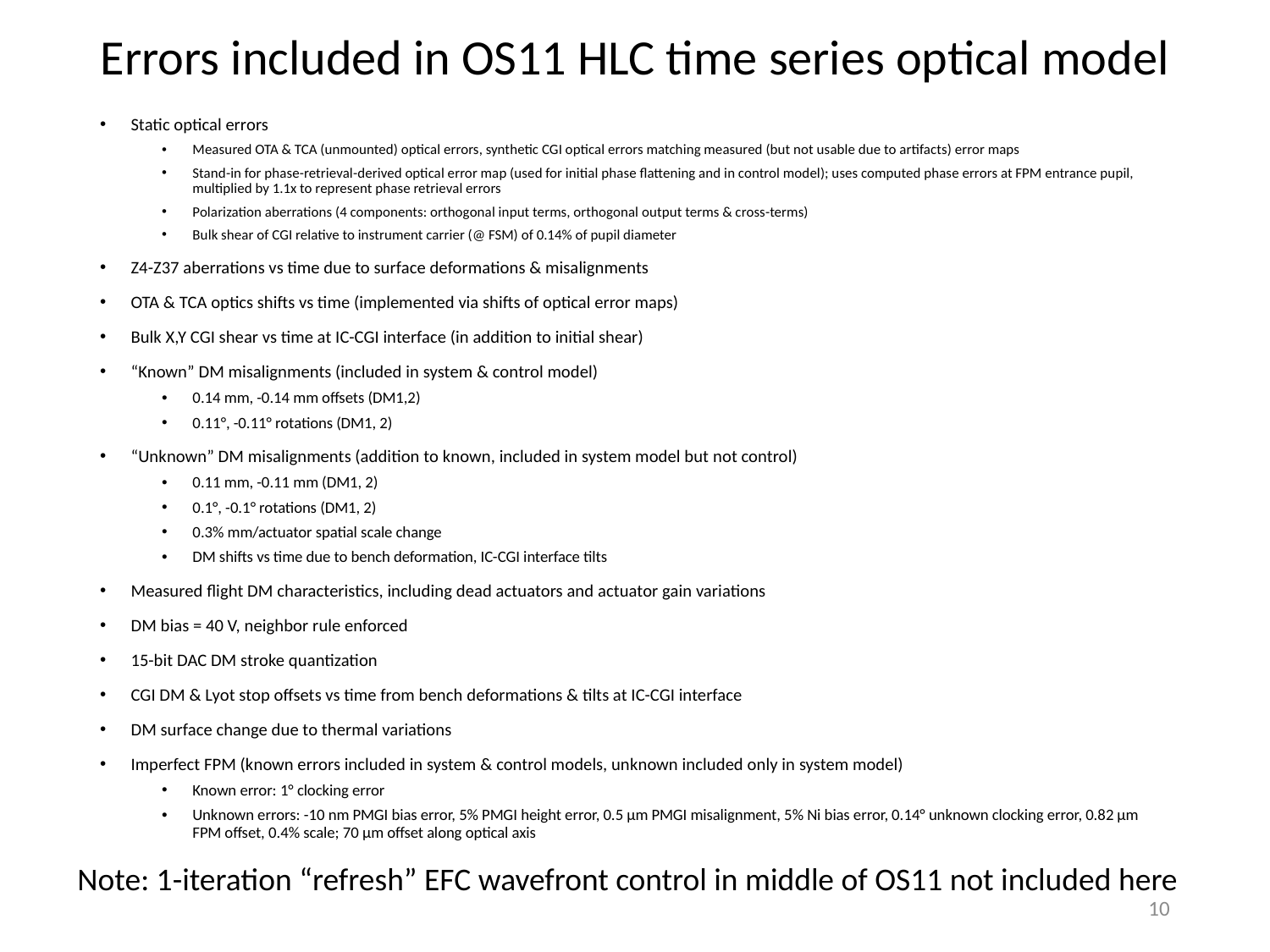

# Errors included in OS11 HLC time series optical model
Static optical errors
Measured OTA & TCA (unmounted) optical errors, synthetic CGI optical errors matching measured (but not usable due to artifacts) error maps
Stand-in for phase-retrieval-derived optical error map (used for initial phase flattening and in control model); uses computed phase errors at FPM entrance pupil, multiplied by 1.1x to represent phase retrieval errors
Polarization aberrations (4 components: orthogonal input terms, orthogonal output terms & cross-terms)
Bulk shear of CGI relative to instrument carrier (@ FSM) of 0.14% of pupil diameter
Z4-Z37 aberrations vs time due to surface deformations & misalignments
OTA & TCA optics shifts vs time (implemented via shifts of optical error maps)
Bulk X,Y CGI shear vs time at IC-CGI interface (in addition to initial shear)
“Known” DM misalignments (included in system & control model)
0.14 mm, -0.14 mm offsets (DM1,2)
0.11°, -0.11° rotations (DM1, 2)
“Unknown” DM misalignments (addition to known, included in system model but not control)
0.11 mm, -0.11 mm (DM1, 2)
0.1°, -0.1° rotations (DM1, 2)
0.3% mm/actuator spatial scale change
DM shifts vs time due to bench deformation, IC-CGI interface tilts
Measured flight DM characteristics, including dead actuators and actuator gain variations
DM bias = 40 V, neighbor rule enforced
15-bit DAC DM stroke quantization
CGI DM & Lyot stop offsets vs time from bench deformations & tilts at IC-CGI interface
DM surface change due to thermal variations
Imperfect FPM (known errors included in system & control models, unknown included only in system model)
Known error: 1° clocking error
Unknown errors: -10 nm PMGI bias error, 5% PMGI height error, 0.5 μm PMGI misalignment, 5% Ni bias error, 0.14° unknown clocking error, 0.82 μm FPM offset, 0.4% scale; 70 μm offset along optical axis
Note: 1-iteration “refresh” EFC wavefront control in middle of OS11 not included here
10